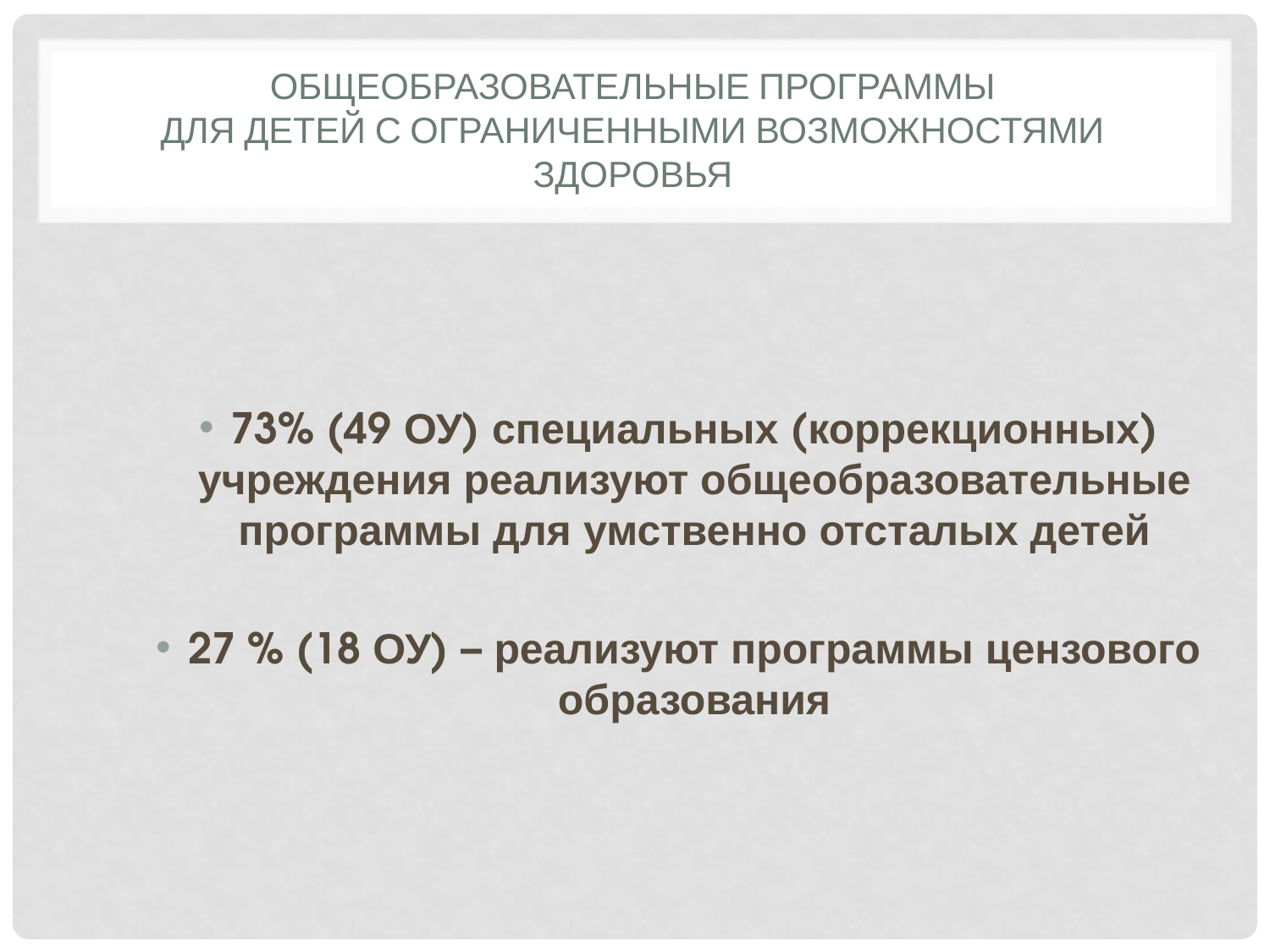

# Общеобразовательные программы для детей с ограниченными возможностями здоровья

73% (49 ОУ) специальных (коррекционных) учреждения реализуют общеобразовательные программы для умственно отсталых детей

27 % (18 ОУ) – реализуют программы цензового образования